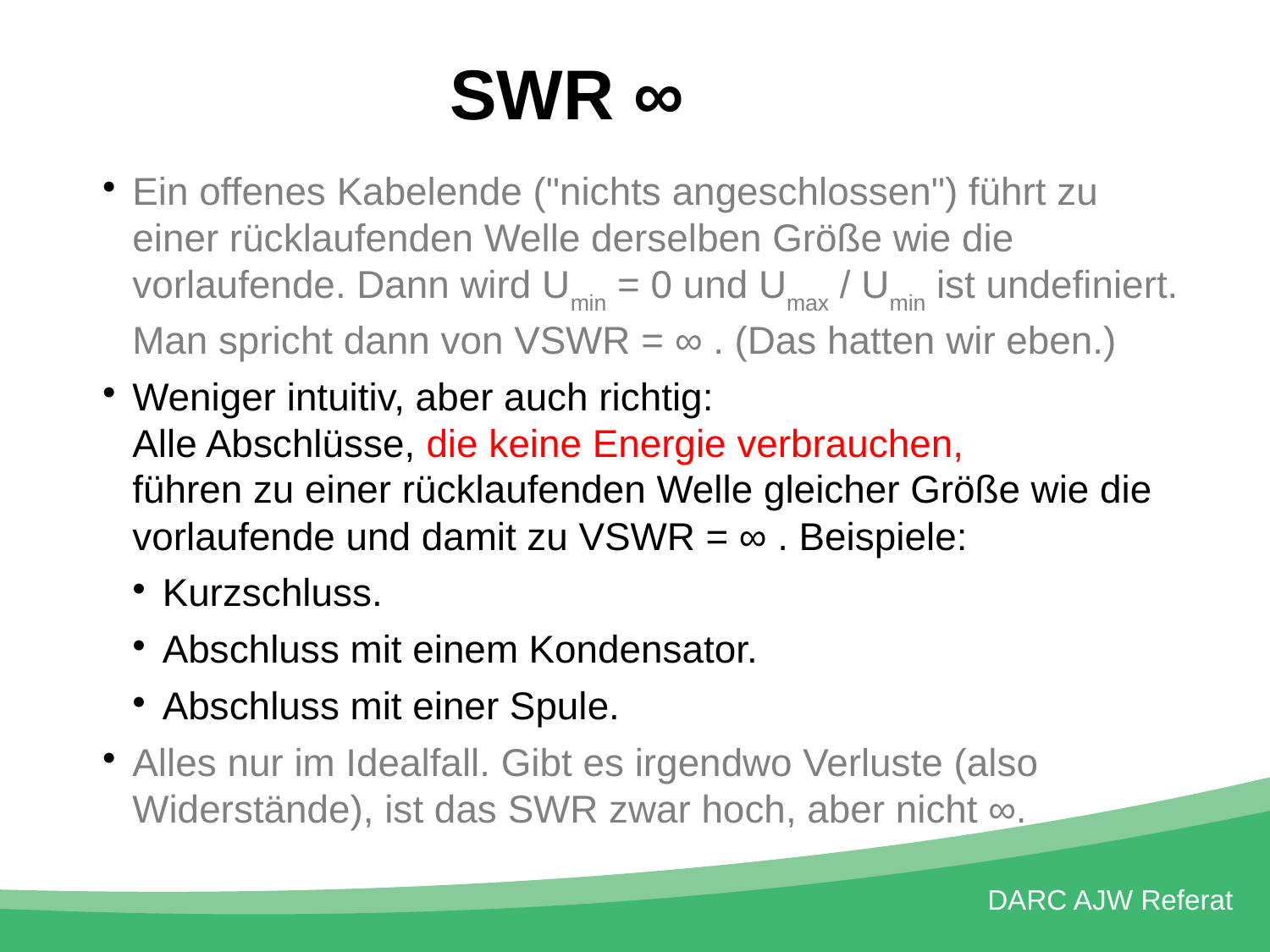

SWR ∞
Ein offenes Kabelende ("nichts angeschlossen") führt zu einer rücklaufenden Welle derselben Größe wie die vorlaufende. Dann wird Umin = 0 und Umax / Umin ist undefiniert.
Man spricht dann von VSWR = ∞ . (Das hatten wir eben.)
Weniger intuitiv, aber auch richtig:
Alle Abschlüsse, die keine Energie verbrauchen,
führen zu einer rücklaufenden Welle gleicher Größe wie die vorlaufende und damit zu VSWR = ∞ . Beispiele:
Kurzschluss.
Abschluss mit einem Kondensator.
Abschluss mit einer Spule.
Alles nur im Idealfall. Gibt es irgendwo Verluste (also Widerstände), ist das SWR zwar hoch, aber nicht ∞.